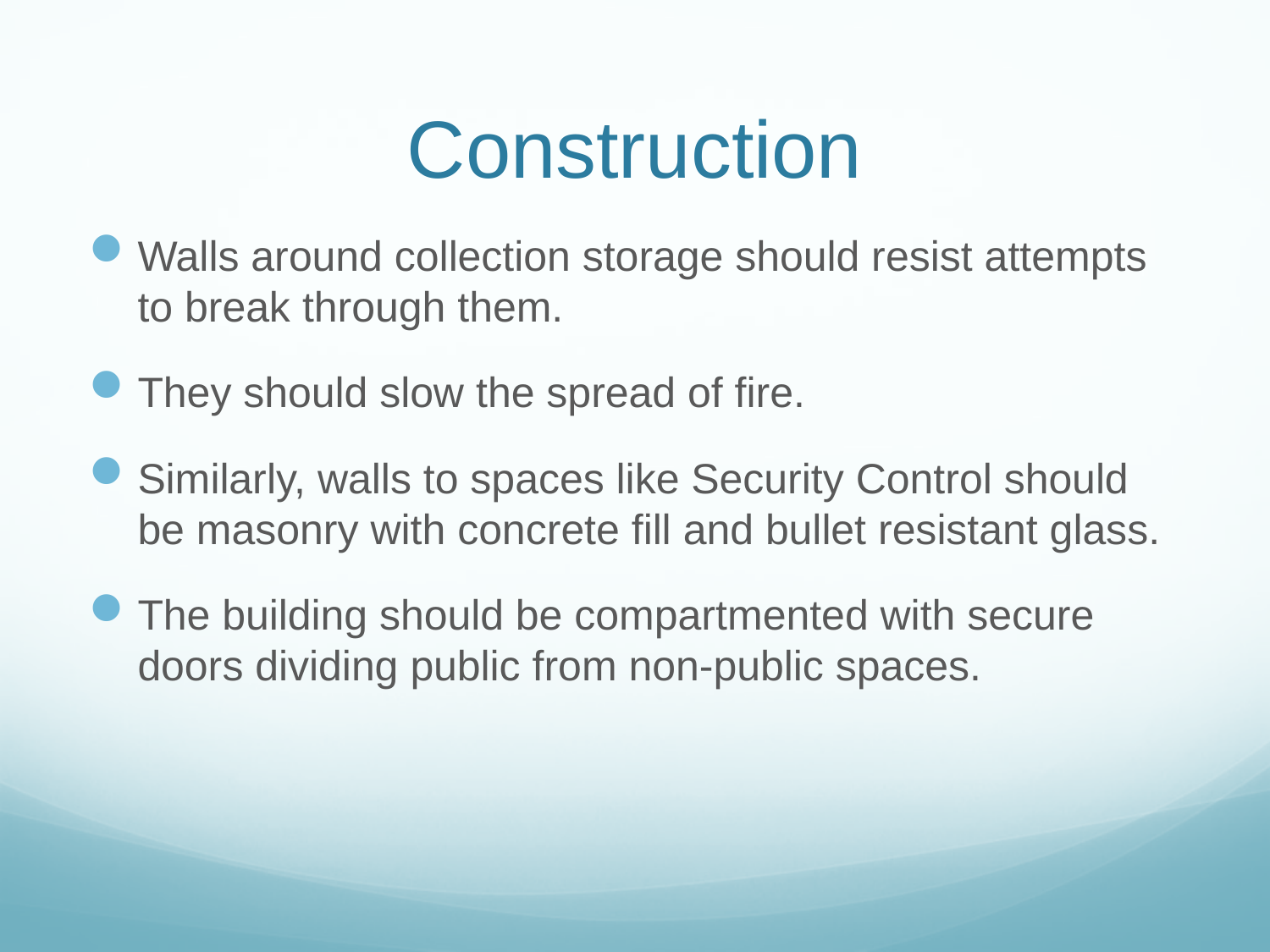

# Construction
Walls around collection storage should resist attempts to break through them.
They should slow the spread of fire.
Similarly, walls to spaces like Security Control should be masonry with concrete fill and bullet resistant glass.
The building should be compartmented with secure doors dividing public from non-public spaces.